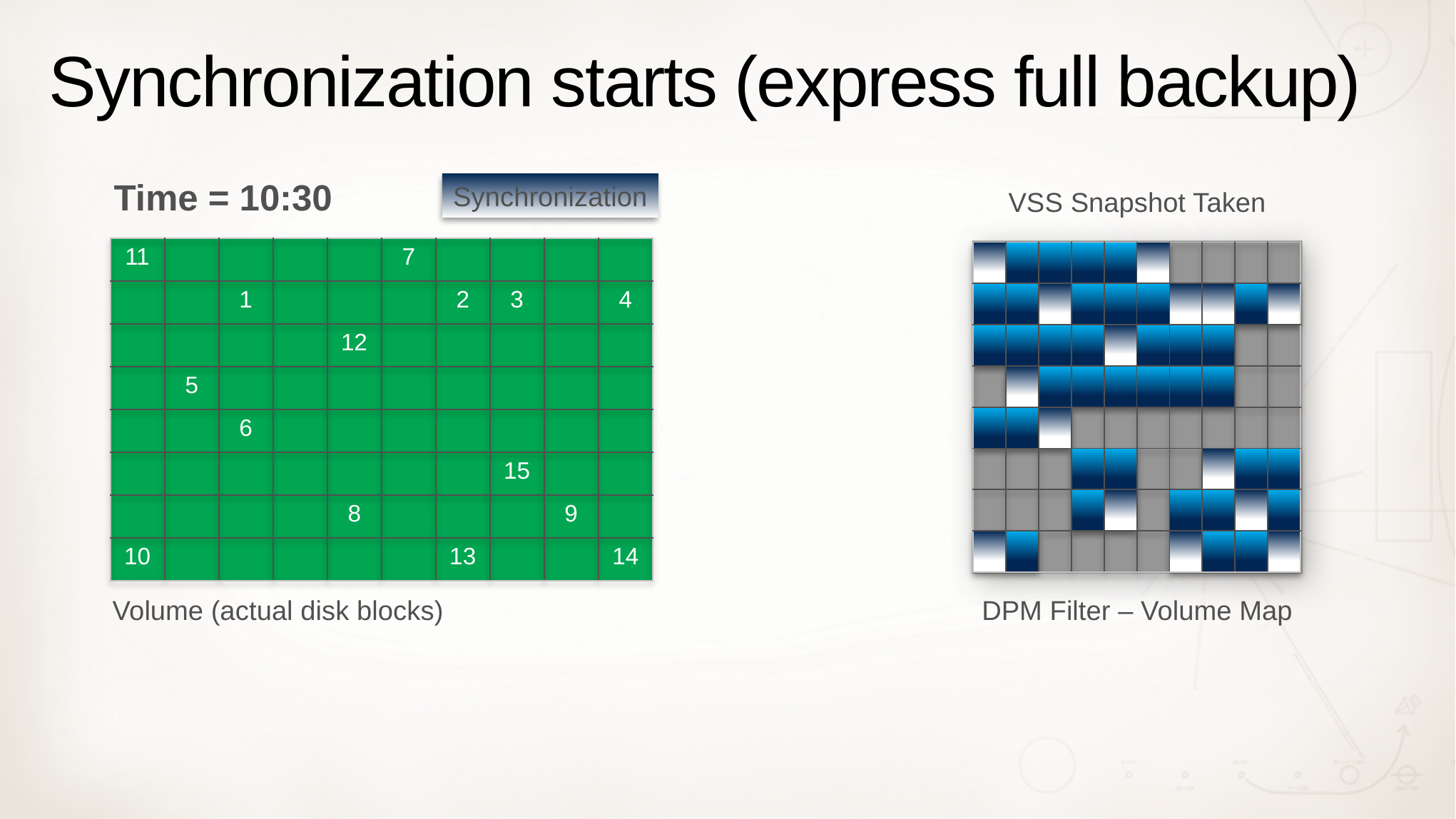

# Synchronization starts (express full backup)
Time = 10:30
Synchronization
VSS Snapshot Taken

| 11 |  |  |  |  | 7 |  |  |  |  |
| --- | --- | --- | --- | --- | --- | --- | --- | --- | --- |
|  |  | 1 |  |  |  | 2 | 3 |  | 4 |
|  |  |  |  | 12 |  |  |  |  |  |
|  | 5 |  |  |  |  |  |  |  |  |
|  |  | 6 |  |  |  |  |  |  |  |
|  |  |  |  |  |  |  | 15 |  |  |
|  |  |  |  | 8 |  |  |  | 9 |  |
| 10 |  |  |  |  |  | 13 |  |  | 14 |

|  |  |  |  |  |  |  |  |  |  |
| --- | --- | --- | --- | --- | --- | --- | --- | --- | --- |
|  |  |  |  |  |  |  |  |  |  |
|  |  |  |  |  |  |  |  |  |  |
|  |  |  |  |  |  |  |  |  |  |
|  |  |  |  |  |  |  |  |  |  |
|  |  |  |  |  |  |  |  |  |  |
|  |  |  |  |  |  |  |  |  |  |
|  |  |  |  |  |  |  |  |  |  |
|  |  |  |  |  |  |  |  |  |  |
| --- | --- | --- | --- | --- | --- | --- | --- | --- | --- |
|  |  |  |  |  |  |  |  |  |  |
|  |  |  |  |  |  |  |  |  |  |
|  |  |  |  |  |  |  |  |  |  |
|  |  |  |  |  |  |  |  |  |  |
|  |  |  |  |  |  |  |  |  |  |
|  |  |  |  |  |  |  |  |  |  |
|  |  |  |  |  |  |  |  |  |  |
|  |  |  |  |  |  |  |  |  |  |
| --- | --- | --- | --- | --- | --- | --- | --- | --- | --- |
|  |  |  |  |  |  |  |  |  |  |
|  |  |  |  |  |  |  |  |  |  |
|  |  |  |  |  |  |  |  |  |  |
|  |  |  |  |  |  |  |  |  |  |
|  |  |  |  |  |  |  |  |  |  |
|  |  |  |  |  |  |  |  |  |  |
|  |  |  |  |  |  |  |  |  |  |
|  |  |  |  |  |  |  |  |  |  |
| --- | --- | --- | --- | --- | --- | --- | --- | --- | --- |
|  |  |  |  |  |  |  |  |  |  |
|  |  |  |  |  |  |  |  |  |  |
|  |  |  |  |  |  |  |  |  |  |
|  |  |  |  |  |  |  |  |  |  |
|  |  |  |  |  |  |  |  |  |  |
|  |  |  |  |  |  |  |  |  |  |
|  |  |  |  |  |  |  |  |  |  |
|  |  |  |  |  |  |  |  |  |  |
| --- | --- | --- | --- | --- | --- | --- | --- | --- | --- |
|  |  |  |  |  |  |  |  |  |  |
|  |  |  |  |  |  |  |  |  |  |
|  |  |  |  |  |  |  |  |  |  |
|  |  |  |  |  |  |  |  |  |  |
|  |  |  |  |  |  |  |  |  |  |
|  |  |  |  |  |  |  |  |  |  |
|  |  |  |  |  |  |  |  |  |  |
Volume (actual disk blocks)
DPM Filter – Volume Map